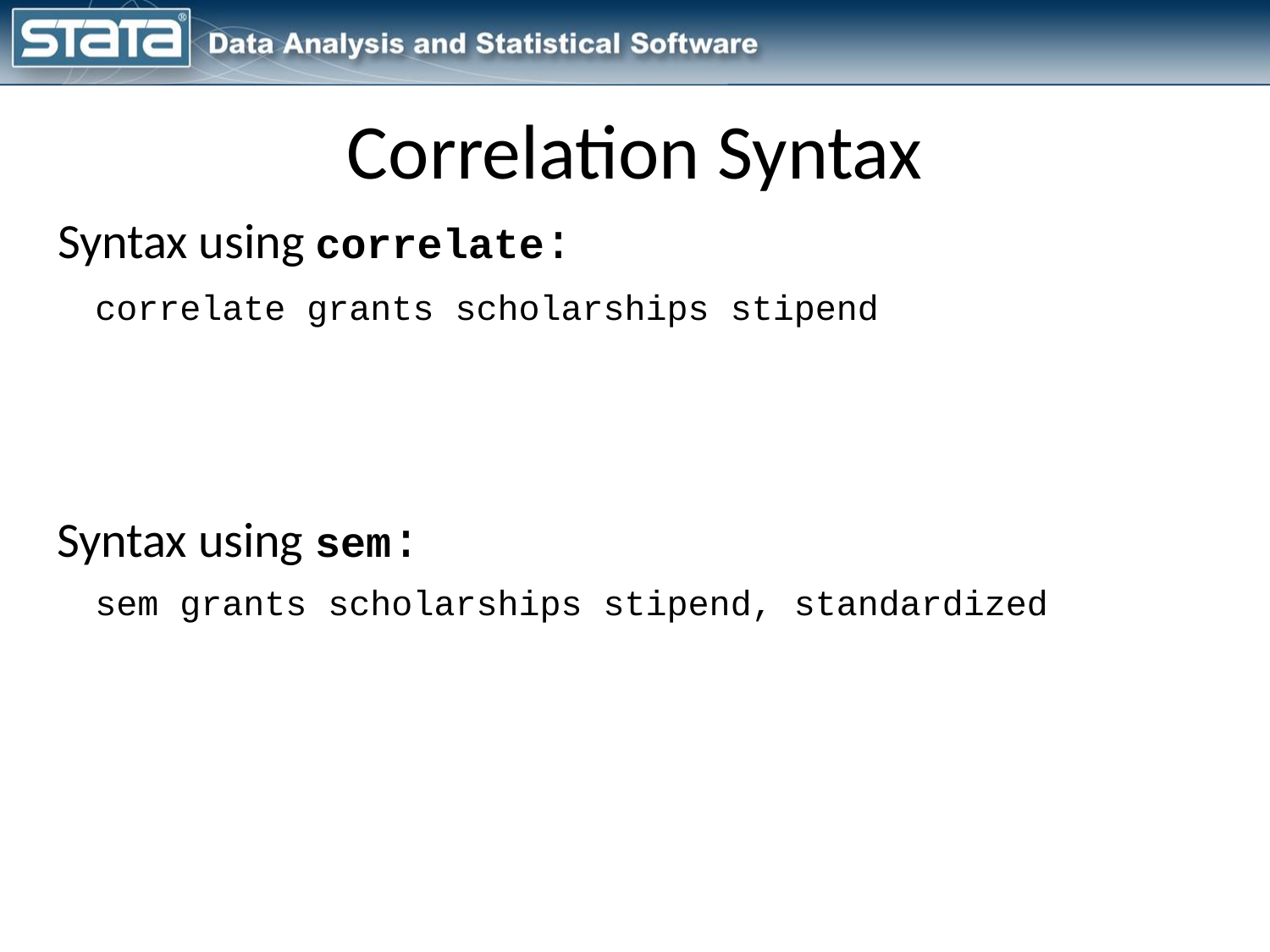

# Correlation Syntax
Syntax using correlate:
correlate grants scholarships stipend
Syntax using sem:
sem grants scholarships stipend, standardized